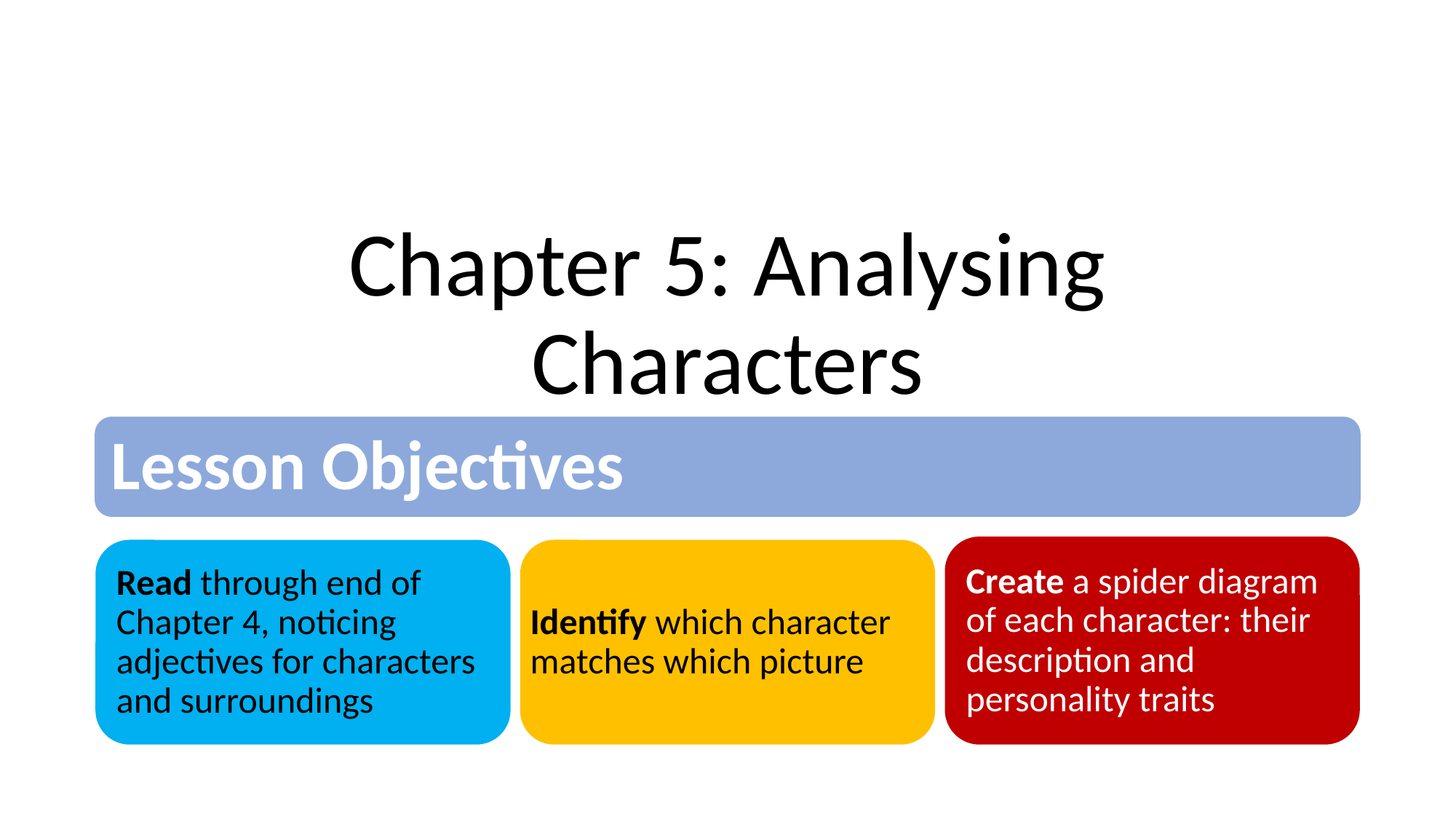

# Chapter 5: Analysing Characters
Lesson Objectives
Create a spider diagram of each character: their description and personality traits
Read through end of Chapter 4, noticing adjectives for characters and surroundings
Identify which character matches which picture
Wednesday 6th October 2021